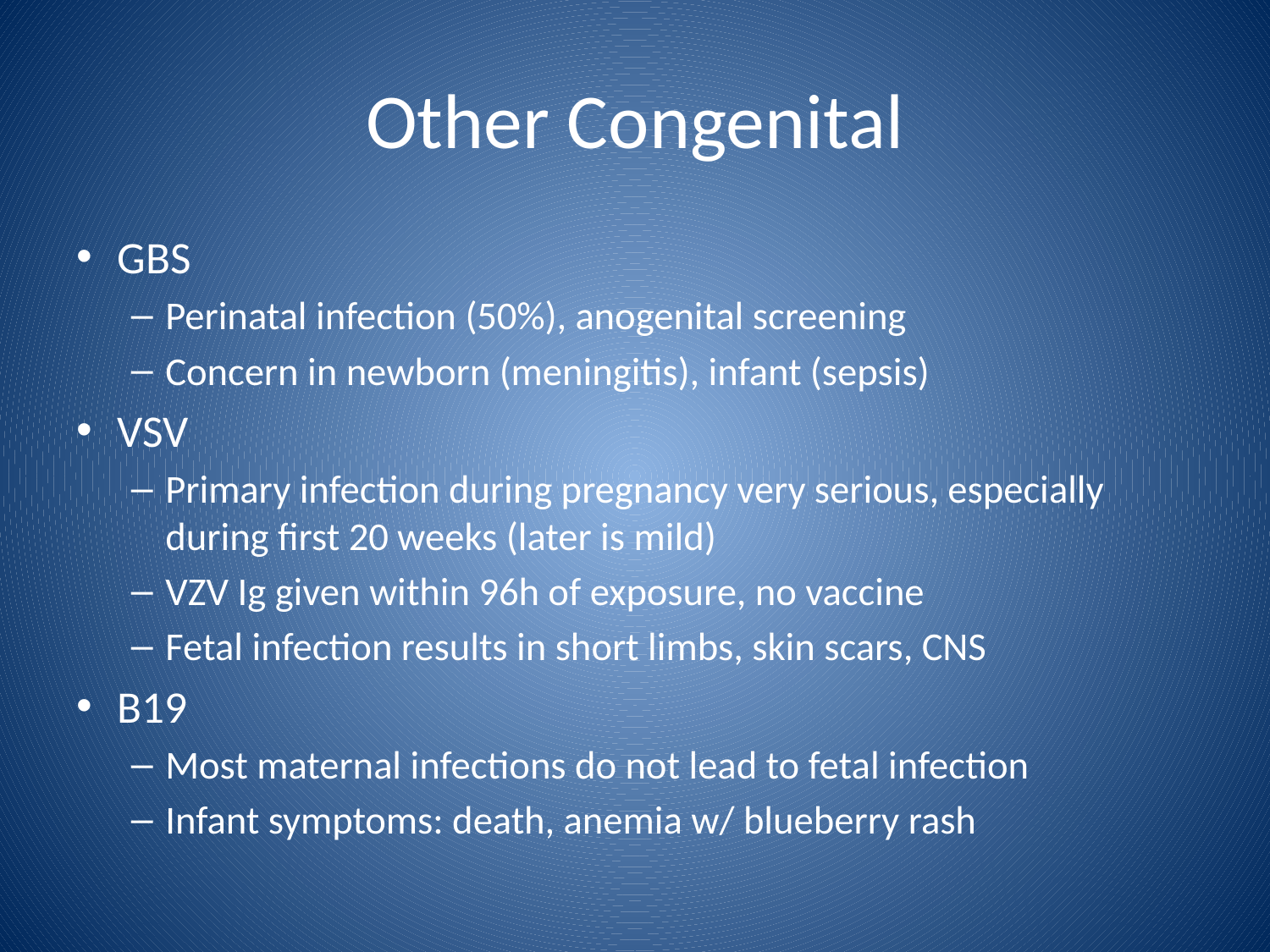

# Other Congenital
GBS
Perinatal infection (50%), anogenital screening
Concern in newborn (meningitis), infant (sepsis)
VSV
Primary infection during pregnancy very serious, especially during first 20 weeks (later is mild)
VZV Ig given within 96h of exposure, no vaccine
Fetal infection results in short limbs, skin scars, CNS
B19
Most maternal infections do not lead to fetal infection
Infant symptoms: death, anemia w/ blueberry rash